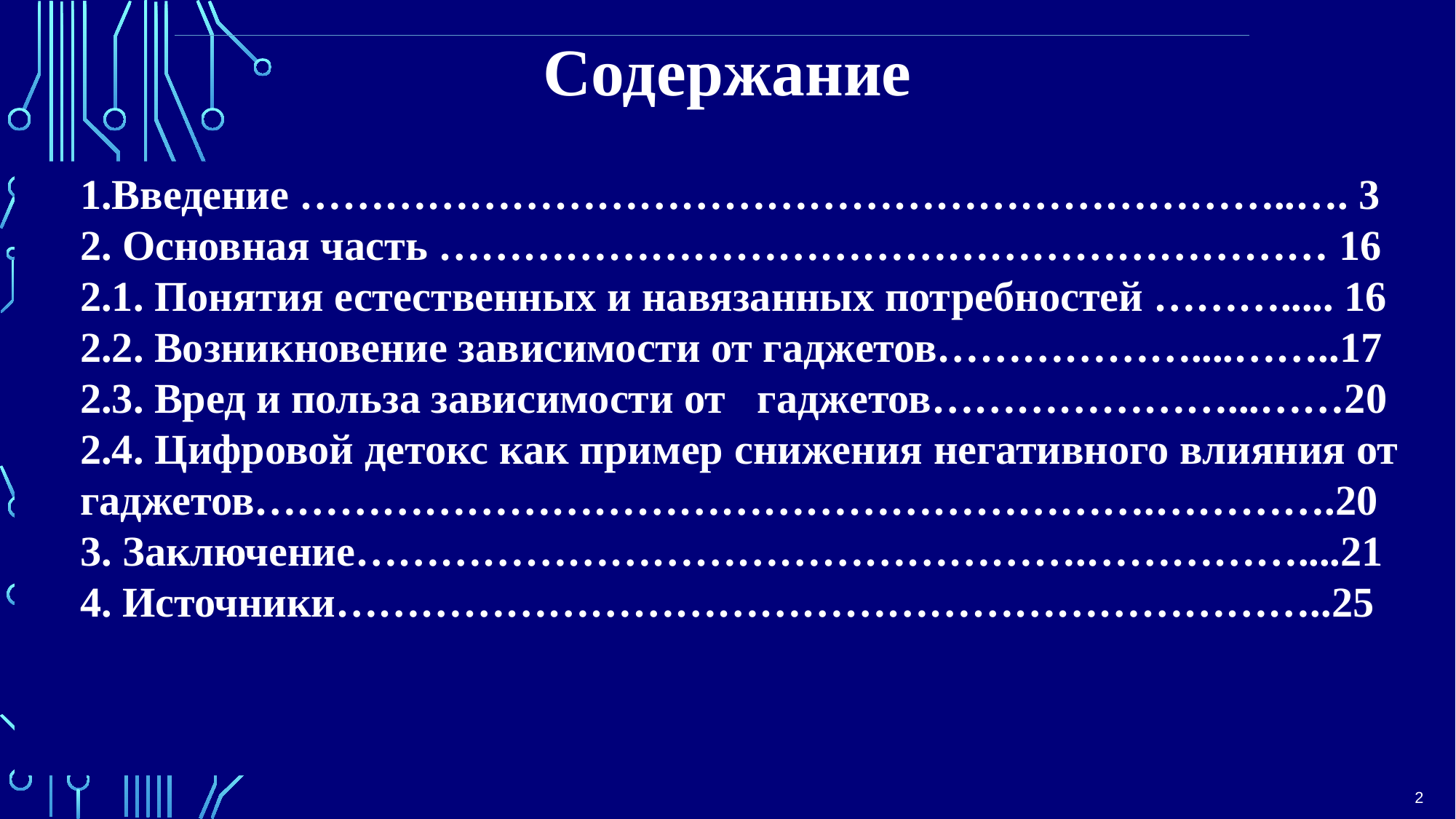

# Содержание
1.Введение ……………………………………………………………..…. 3
2. Основная часть ……………………………………………………… 16
2.1. Понятия естественных и навязанных потребностей ………..... 16
2.2. Возникновение зависимости от гаджетов………………....……..17
2.3. Вред и польза зависимости от   гаджетов…………………...……20
2.4. Цифровой детокс как пример снижения негативного влияния от гаджетов……………………………………………………….………….20
3. Заключение…………………………………………….……………....21
4. Источники……………………………………………………………..25

2